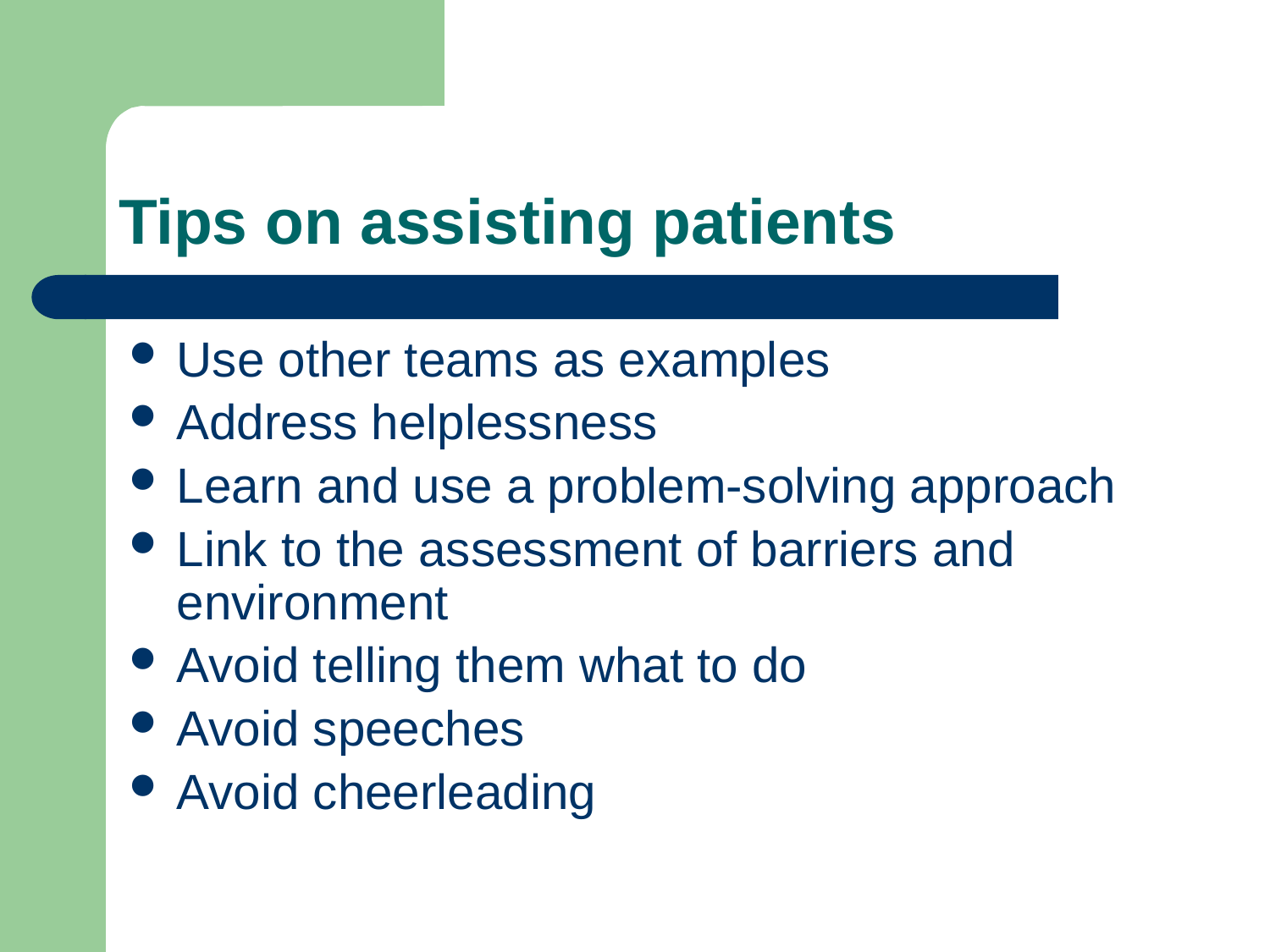

# Tips on assisting patients
Use other teams as examples
Address helplessness
Learn and use a problem-solving approach
Link to the assessment of barriers and environment
Avoid telling them what to do
Avoid speeches
Avoid cheerleading